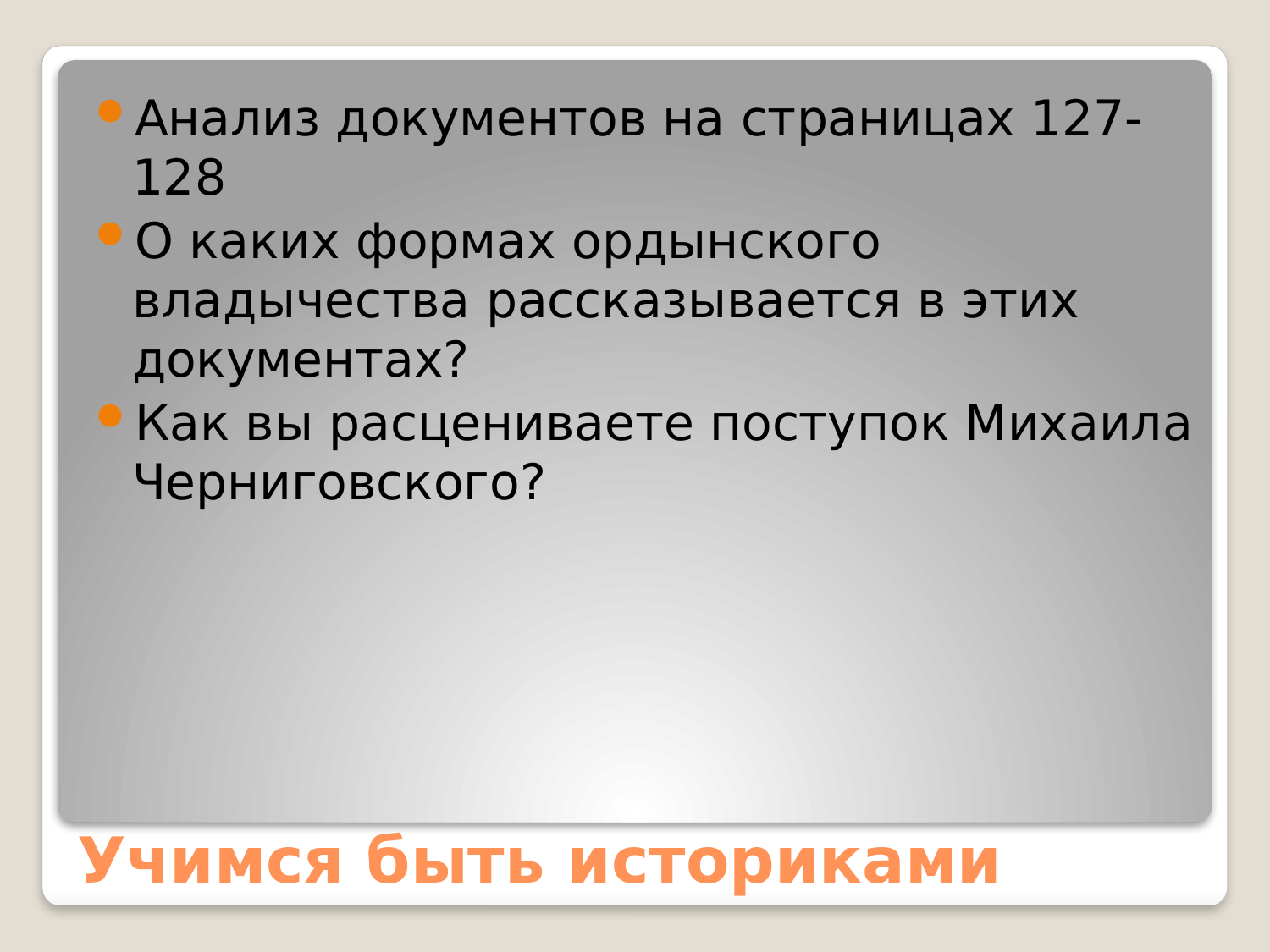

Анализ документов на страницах 127-128
О каких формах ордынского владычества рассказывается в этих документах?
Как вы расцениваете поступок Михаила Черниговского?
# Учимся быть историками